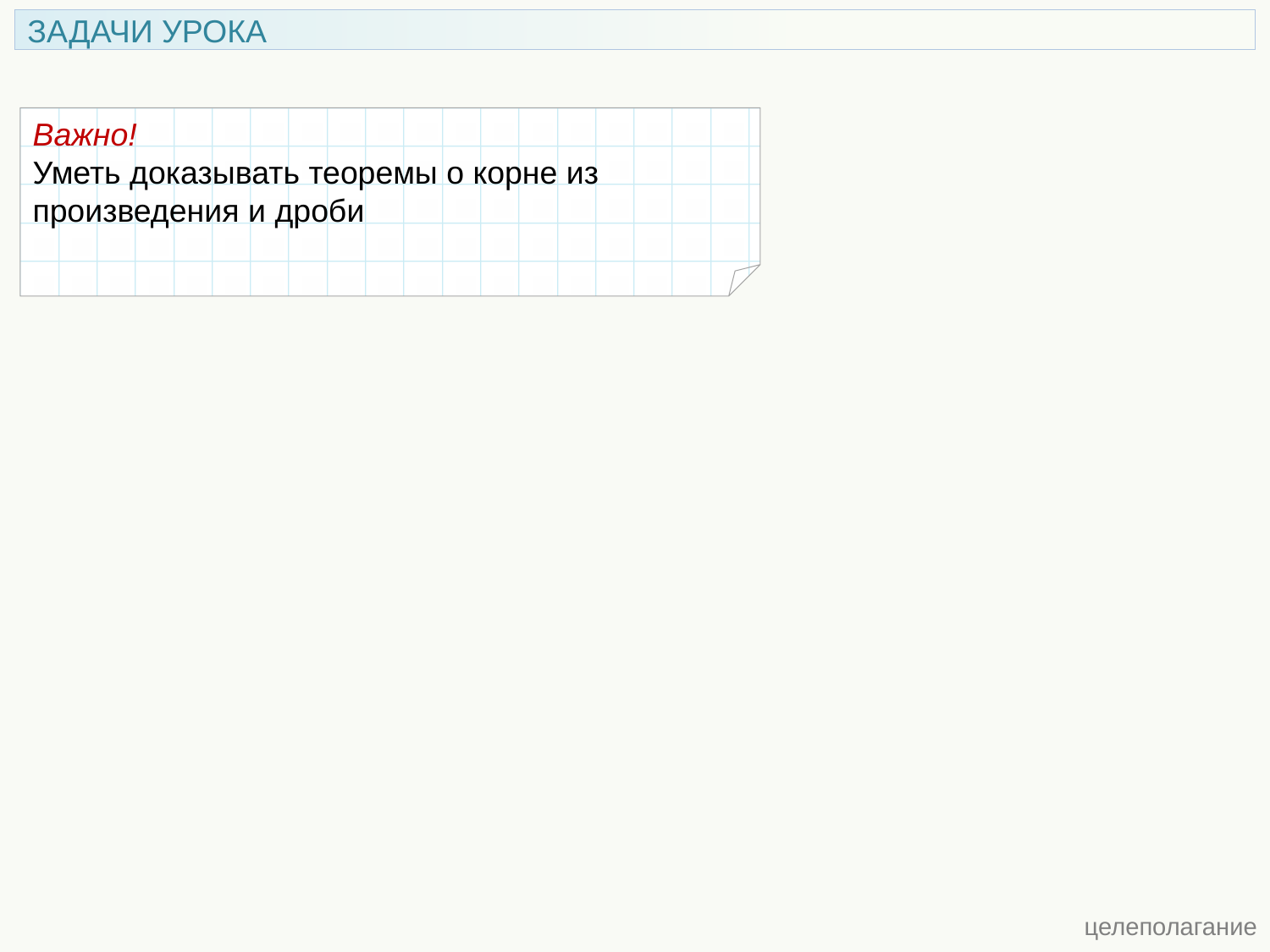

ЗАДАЧИ УРОКА

Важно!
Уметь доказывать теоремы о корне из произведения и дроби
  целеполагание